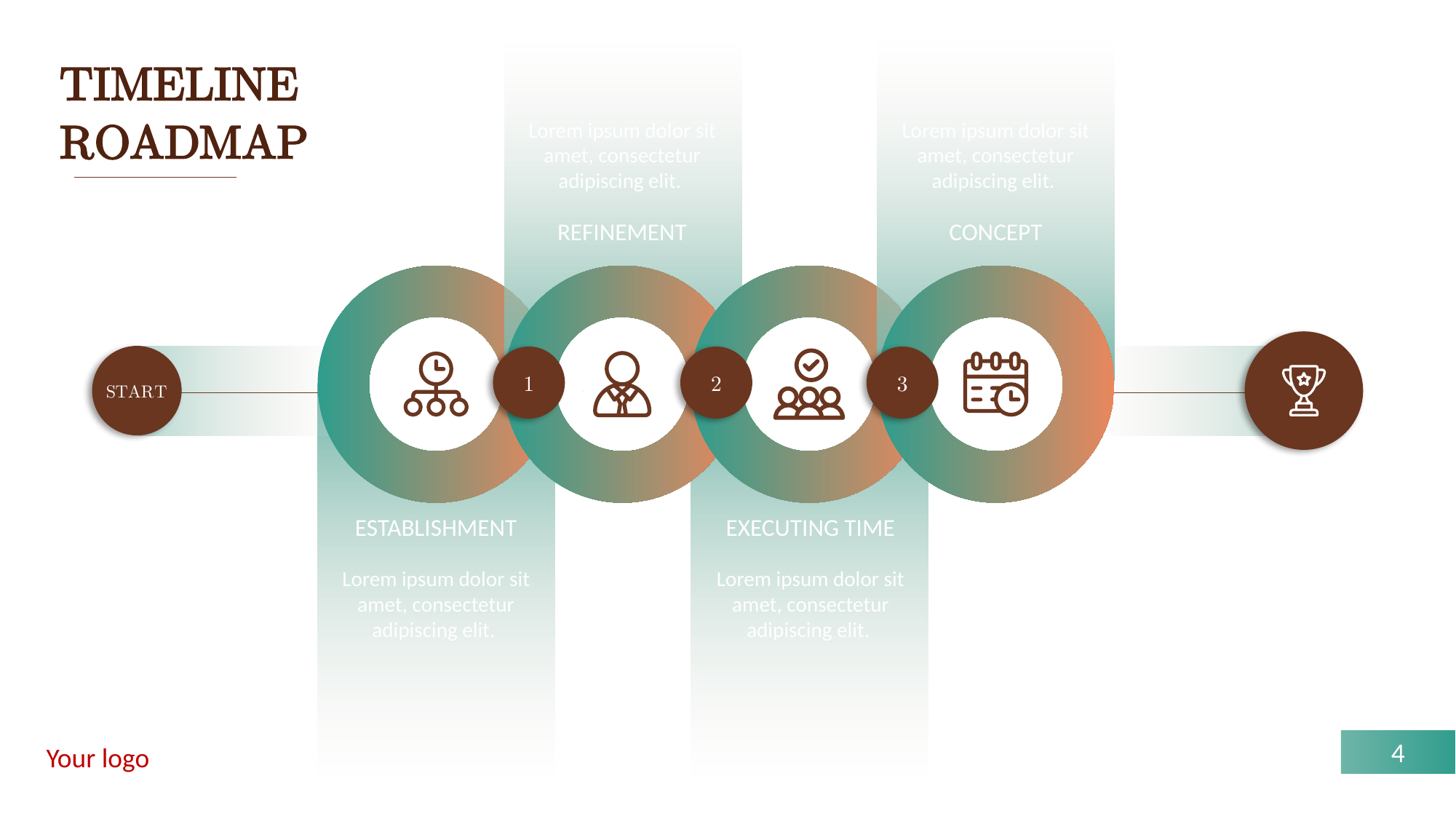

TIMELINE
ROADMAP
Lorem ipsum dolor sit amet, consectetur adipiscing elit.
Lorem ipsum dolor sit amet, consectetur adipiscing elit.
REFINEMENT
CONCEPT

START
1
2
3

ESTABLISHMENT
EXECUTING TIME
Lorem ipsum dolor sit amet, consectetur adipiscing elit.
Lorem ipsum dolor sit amet, consectetur adipiscing elit.
4
Your logo